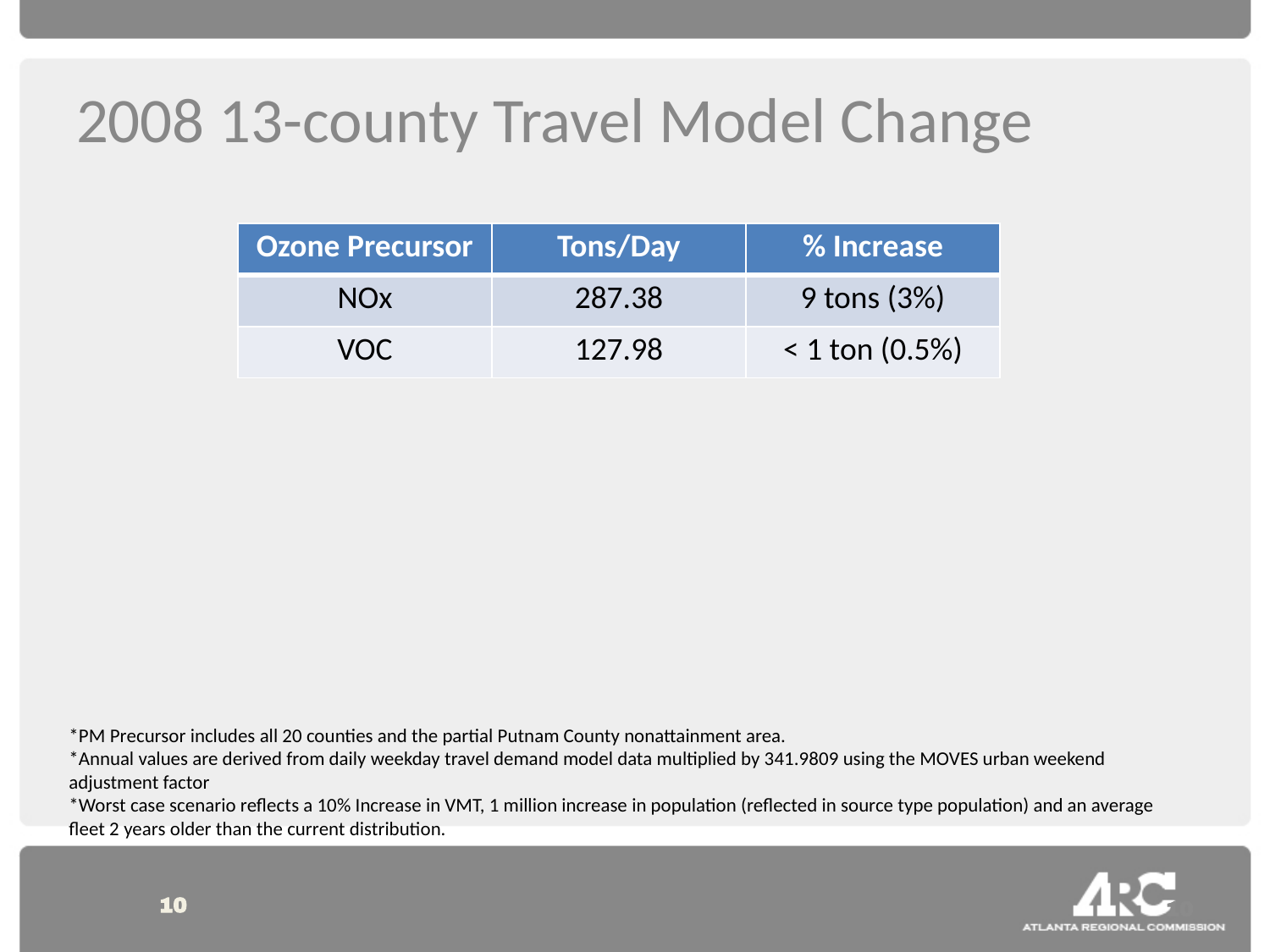

# 2008 13-county Travel Model Change
| Ozone Precursor | Tons/Day | % Increase |
| --- | --- | --- |
| NOx | 287.38 | 9 tons (3%) |
| VOC | 127.98 | < 1 ton (0.5%) |
*PM Precursor includes all 20 counties and the partial Putnam County nonattainment area.
*Annual values are derived from daily weekday travel demand model data multiplied by 341.9809 using the MOVES urban weekend adjustment factor
*Worst case scenario reflects a 10% Increase in VMT, 1 million increase in population (reflected in source type population) and an average fleet 2 years older than the current distribution.
10
10